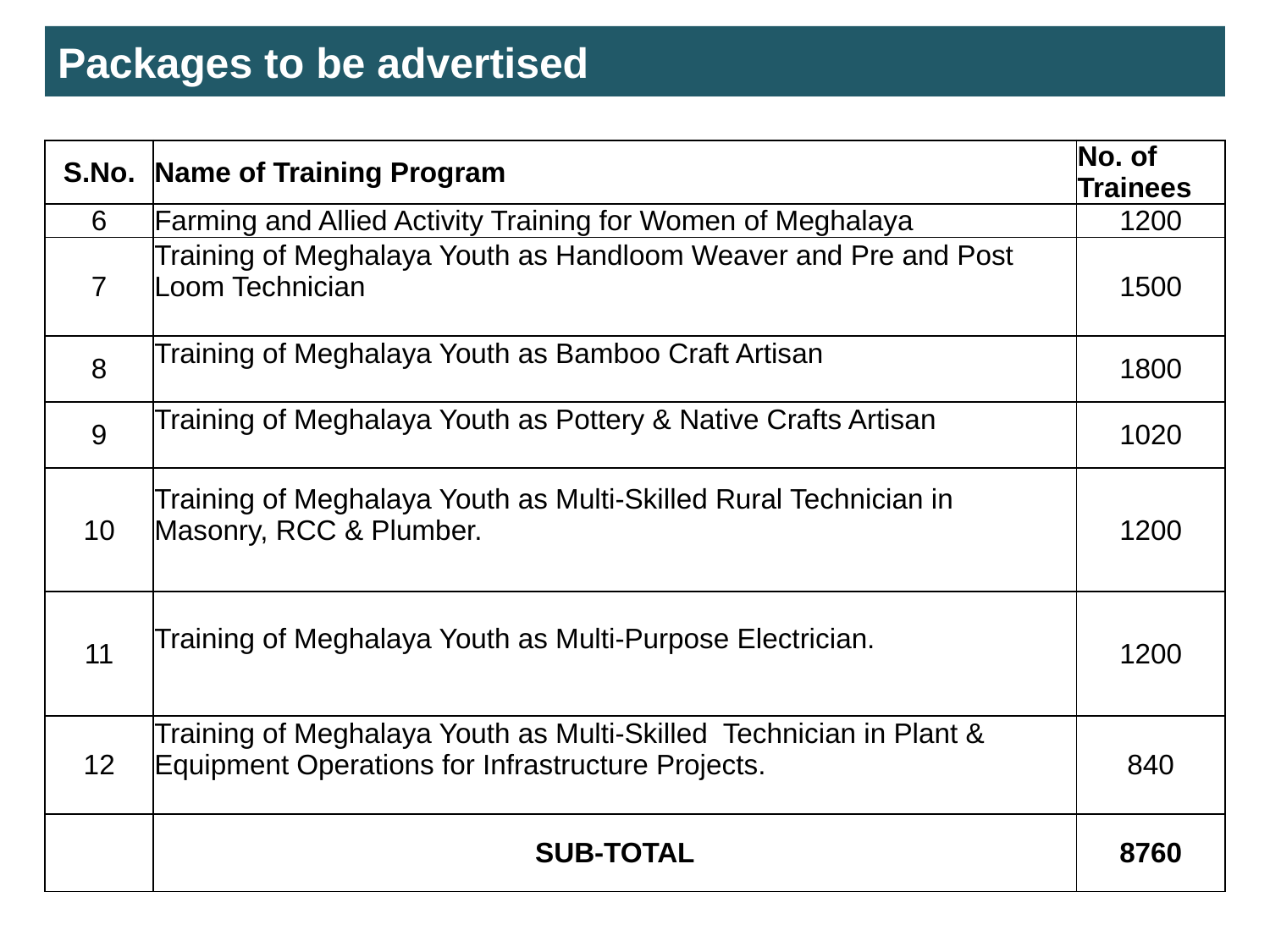

Packages to be advertised
| S.No. | Name of Training Program | No. of Trainees |
| --- | --- | --- |
| 6 | Farming and Allied Activity Training for Women of Meghalaya | 1200 |
| 7 | Training of Meghalaya Youth as Handloom Weaver and Pre and Post Loom Technician | 1500 |
| 8 | Training of Meghalaya Youth as Bamboo Craft Artisan | 1800 |
| 9 | Training of Meghalaya Youth as Pottery & Native Crafts Artisan | 1020 |
| 10 | Training of Meghalaya Youth as Multi-Skilled Rural Technician in Masonry, RCC & Plumber. | 1200 |
| 11 | Training of Meghalaya Youth as Multi-Purpose Electrician. | 1200 |
| 12 | Training of Meghalaya Youth as Multi-Skilled Technician in Plant & Equipment Operations for Infrastructure Projects. | 840 |
|  | SUB-TOTAL | 8760 |